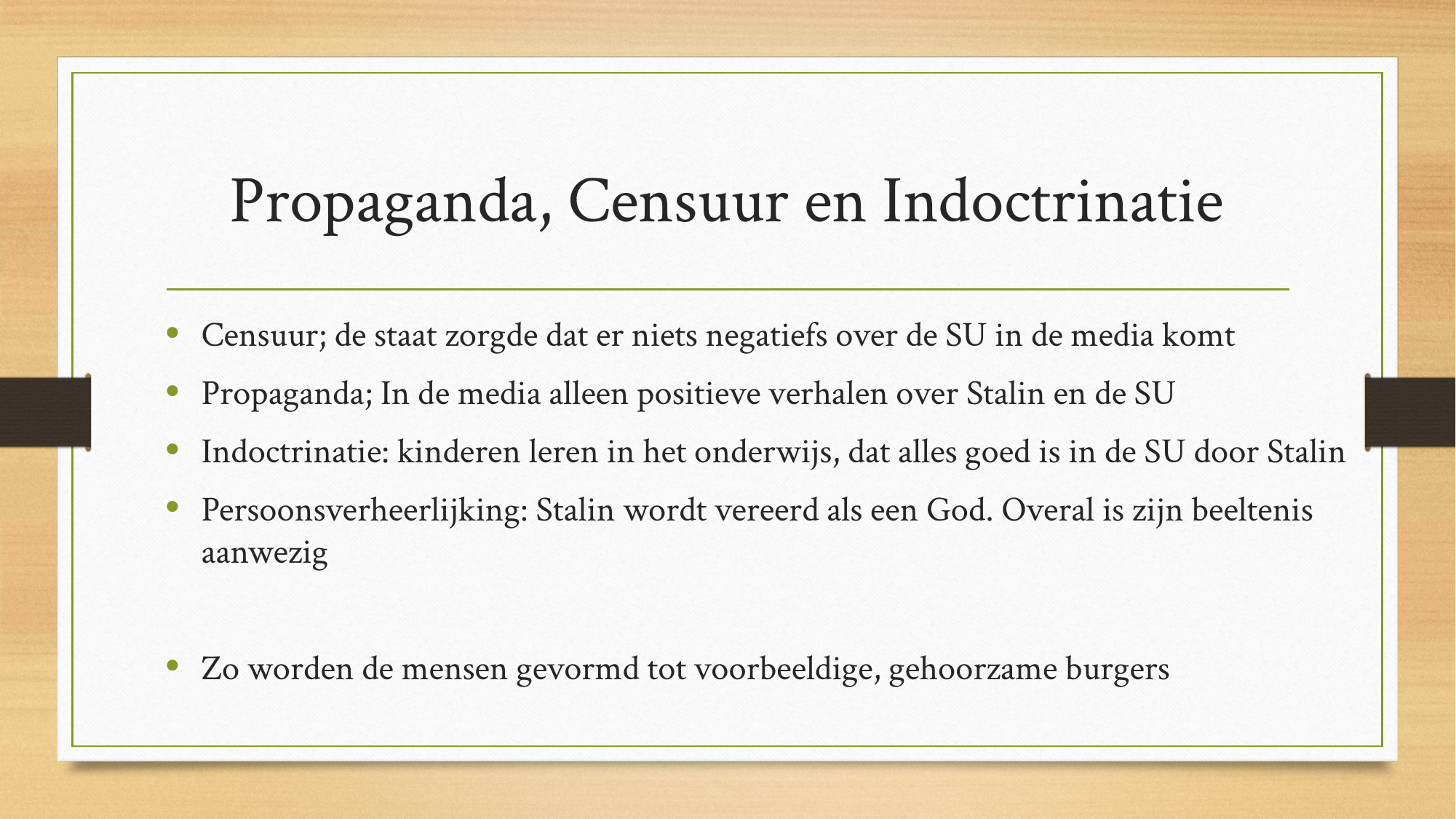

# Propaganda, Censuur en Indoctrinatie
Censuur; de staat zorgde dat er niets negatiefs over de SU in de media komt
Propaganda; In de media alleen positieve verhalen over Stalin en de SU
Indoctrinatie: kinderen leren in het onderwijs, dat alles goed is in de SU door Stalin
Persoonsverheerlijking: Stalin wordt vereerd als een God. Overal is zijn beeltenis aanwezig

Zo worden de mensen gevormd tot voorbeeldige, gehoorzame burgers